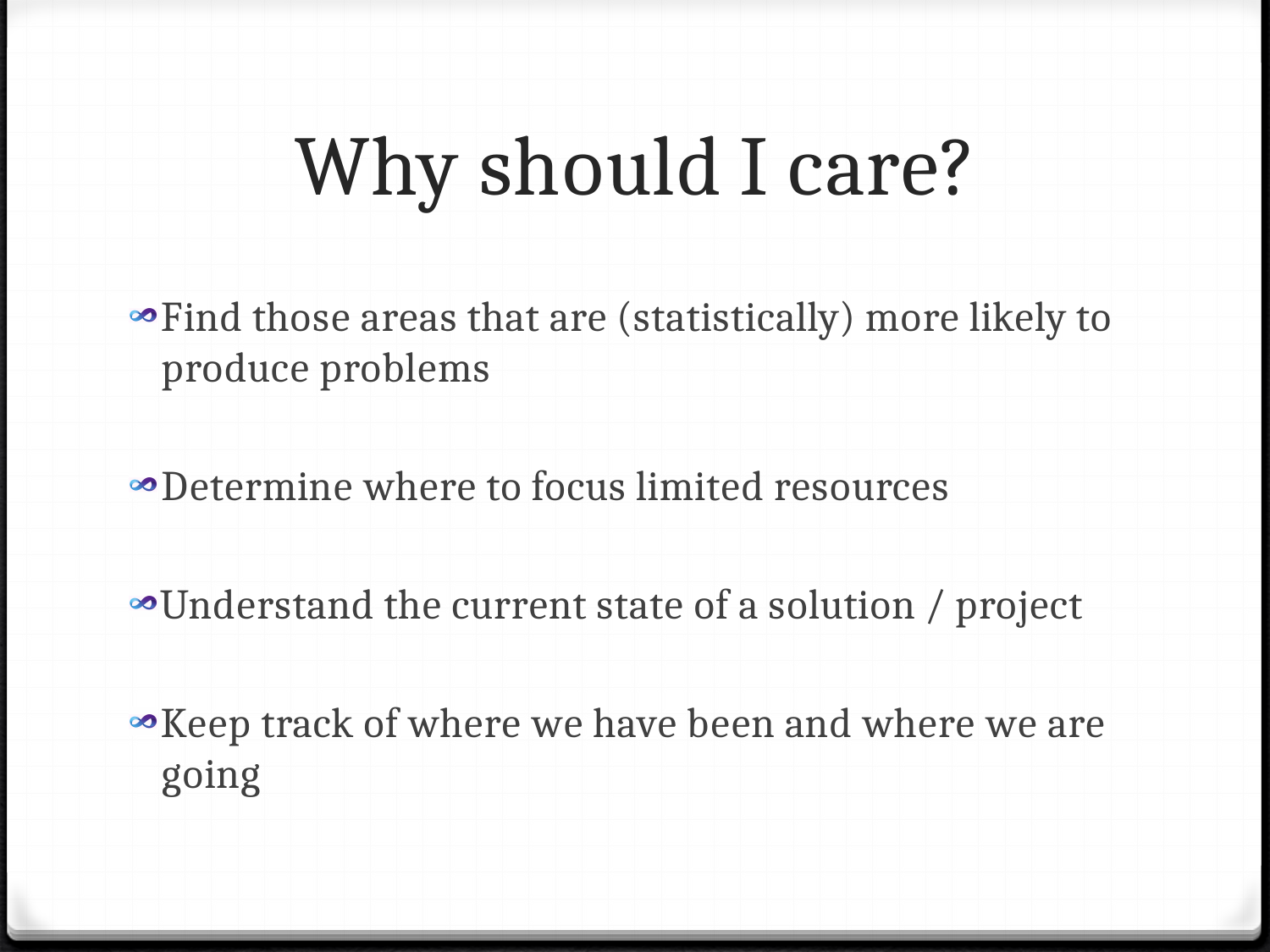

# Why should I care?
Find those areas that are (statistically) more likely to produce problems

Determine where to focus limited resources

Understand the current state of a solution / project

Keep track of where we have been and where we are going